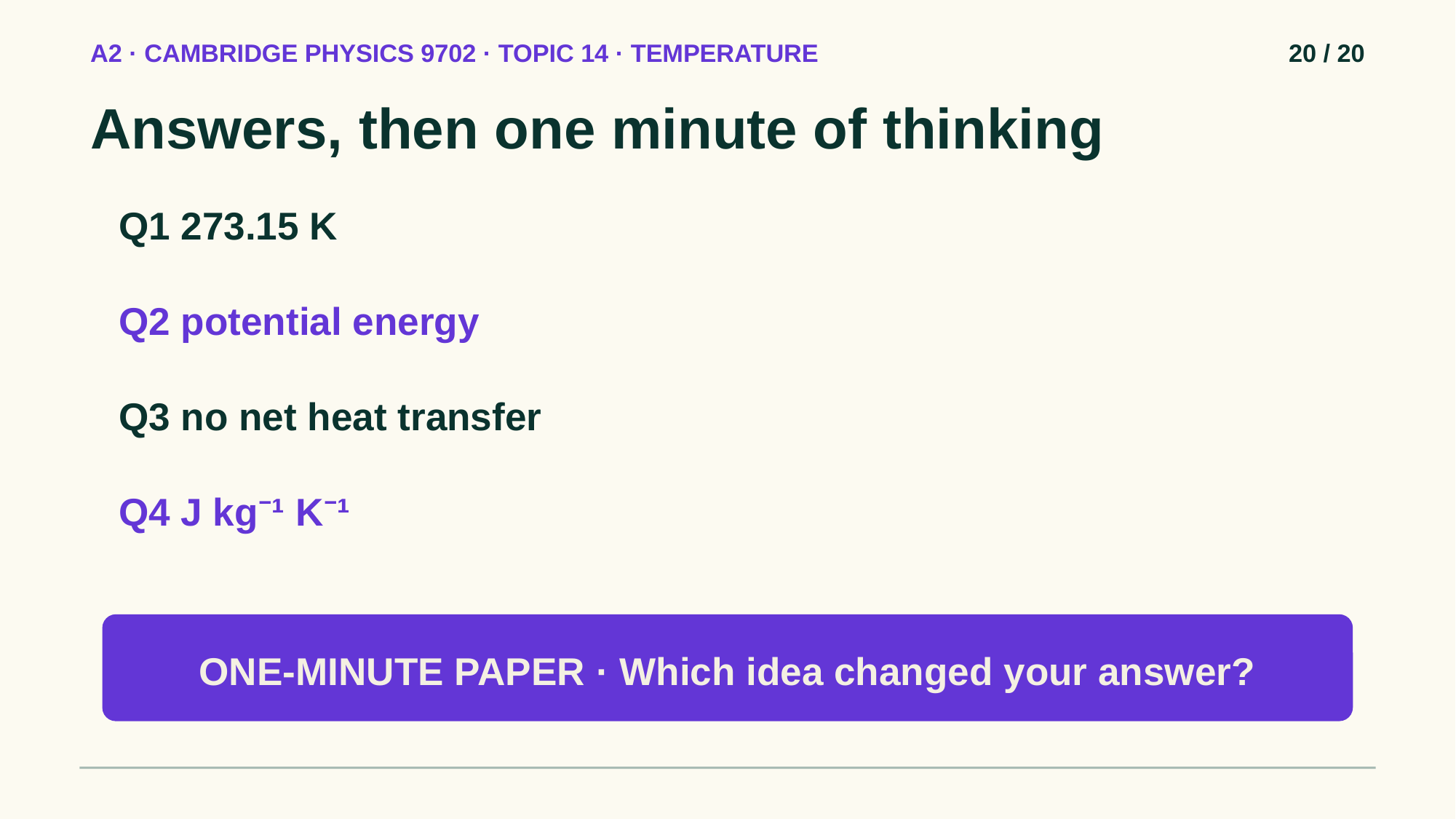

A2 · CAMBRIDGE PHYSICS 9702 · TOPIC 14 · TEMPERATURE
20 / 20
Answers, then one minute of thinking
Q1 273.15 K
Q2 potential energy
Q3 no net heat transfer
Q4 J kg⁻¹ K⁻¹

ONE-MINUTE PAPER · Which idea changed your answer?